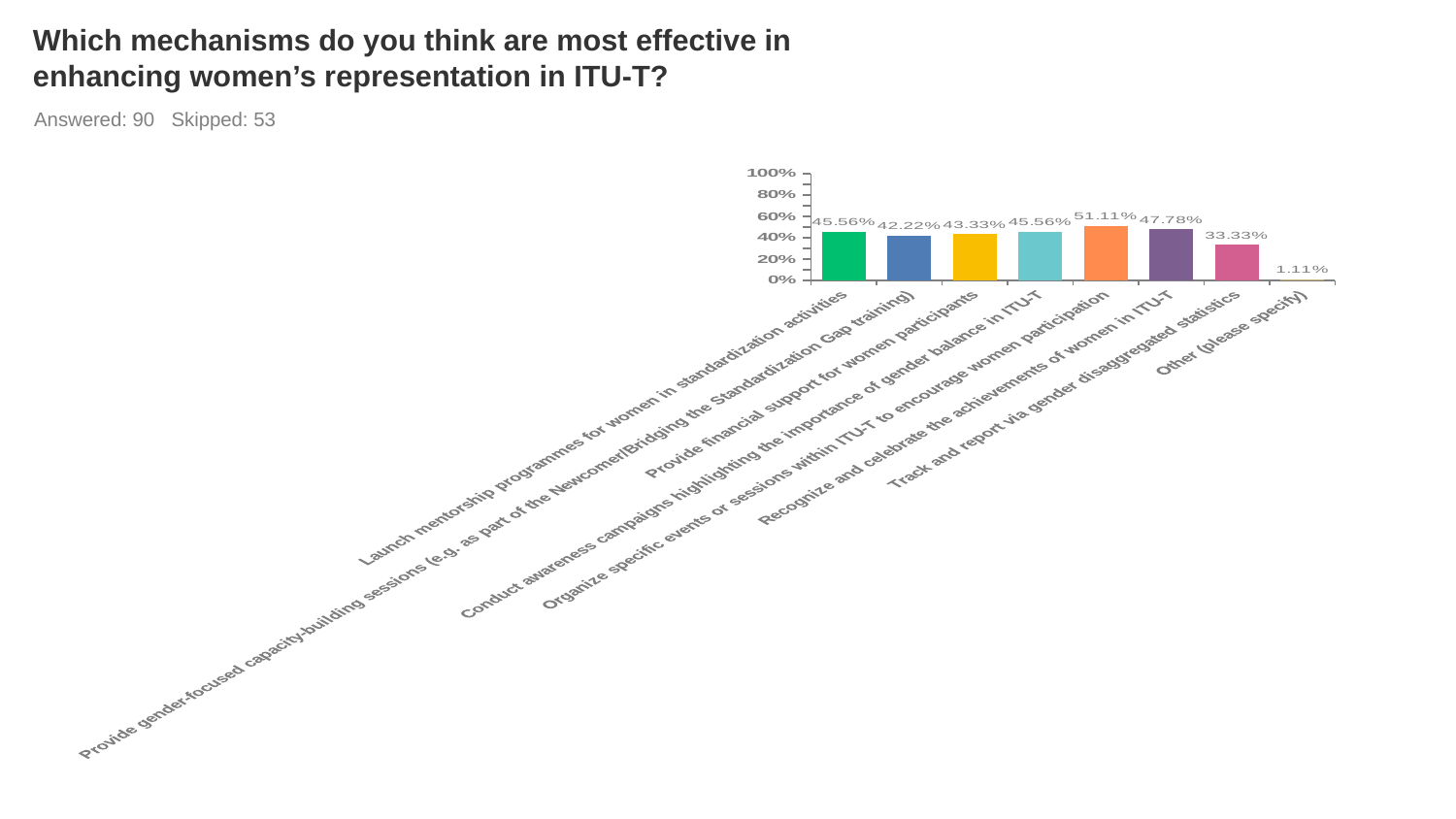

# Which mechanisms do you think are most effective in enhancing women’s representation in ITU-T?
Answered: 90   Skipped: 53

### Chart

| Category |   |
|---|---|
| Launch mentorship programmes for women in standardization activities | 0.4556 |
| Provide gender-focused capacity-building sessions (e.g. as part of the Newcomer/Bridging the Standardization Gap training) | 0.4222 |
| Provide financial support for women participants | 0.4333 |
| Conduct awareness campaigns highlighting the importance of gender balance in ITU-T | 0.4556 |
| Organize specific events or sessions within ITU-T to encourage women participation | 0.5111 |
| Recognize and celebrate the achievements of women in ITU-T | 0.4778 |
| Track and report via gender disaggregated statistics | 0.3333 |
| Other (please specify) | 0.0111 |